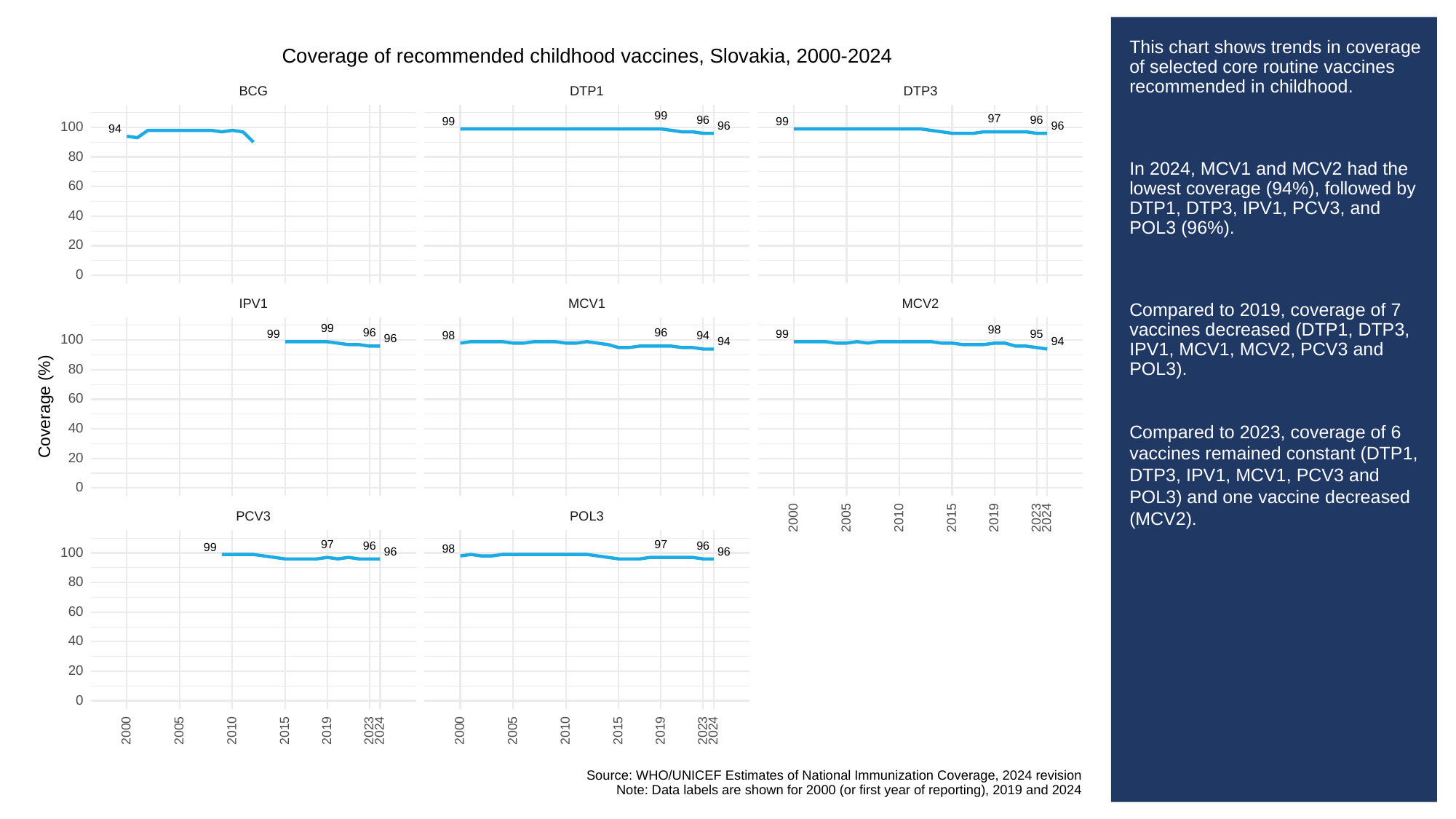

# This chart shows trends in coverage of selected core routine vaccines recommended in childhood.

In 2024, MCV1 and MCV2 had the lowest coverage (94%), followed by DTP1, DTP3, IPV1, PCV3, and POL3 (96%).

Compared to 2019, coverage of 7 vaccines decreased (DTP1, DTP3, IPV1, MCV1, MCV2, PCV3 and POL3).

Compared to 2023, coverage of 6 vaccines remained constant (DTP1, DTP3, IPV1, MCV1, PCV3 and POL3) and one vaccine decreased (MCV2).

Coverage of recommended childhood vaccines, Slovakia, 2000-2024
BCG
DTP3
DTP1

99

97
96
96
99
99
96
96
100
94

80

60

40

20

0

MCV1
MCV2
IPV1

99

98
96
96
99
99
95
98
94
96
100
94
94

80

60
Coverage (%)

40

20

0

POL3
PCV3
2023
2000
2005
2010
2015
2019
2024

97
97
96
96
99
98
96
96
100

80

60

40

20

0

2023
2023
2000
2005
2010
2015
2019
2024
2000
2005
2010
2015
2019
2024
Source: WHO/UNICEF Estimates of National Immunization Coverage, 2024 revision
Note: Data labels are shown for 2000 (or first year of reporting), 2019 and 2024